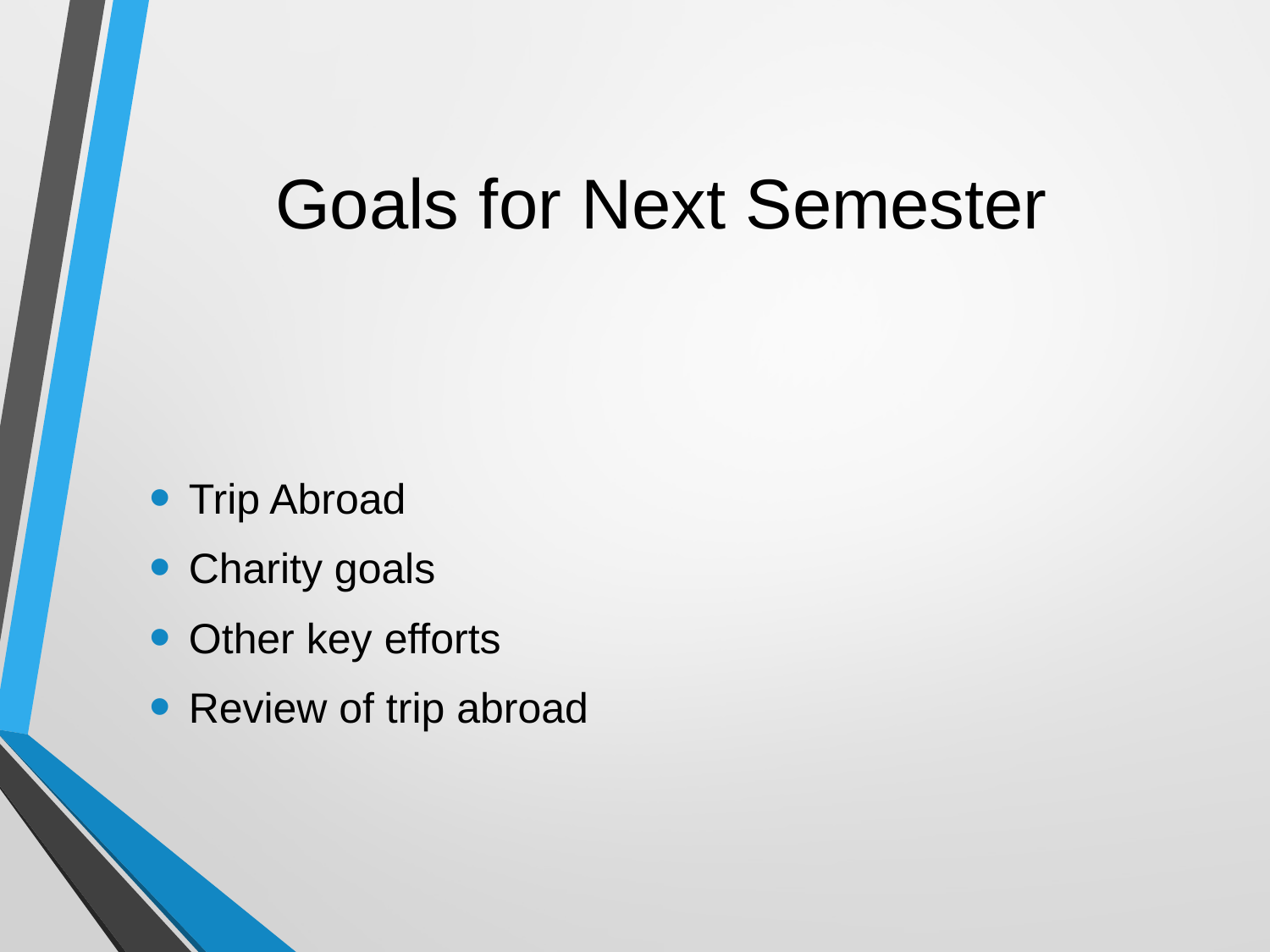

# Goals for Next Semester
Trip Abroad
Charity goals
Other key efforts
Review of trip abroad